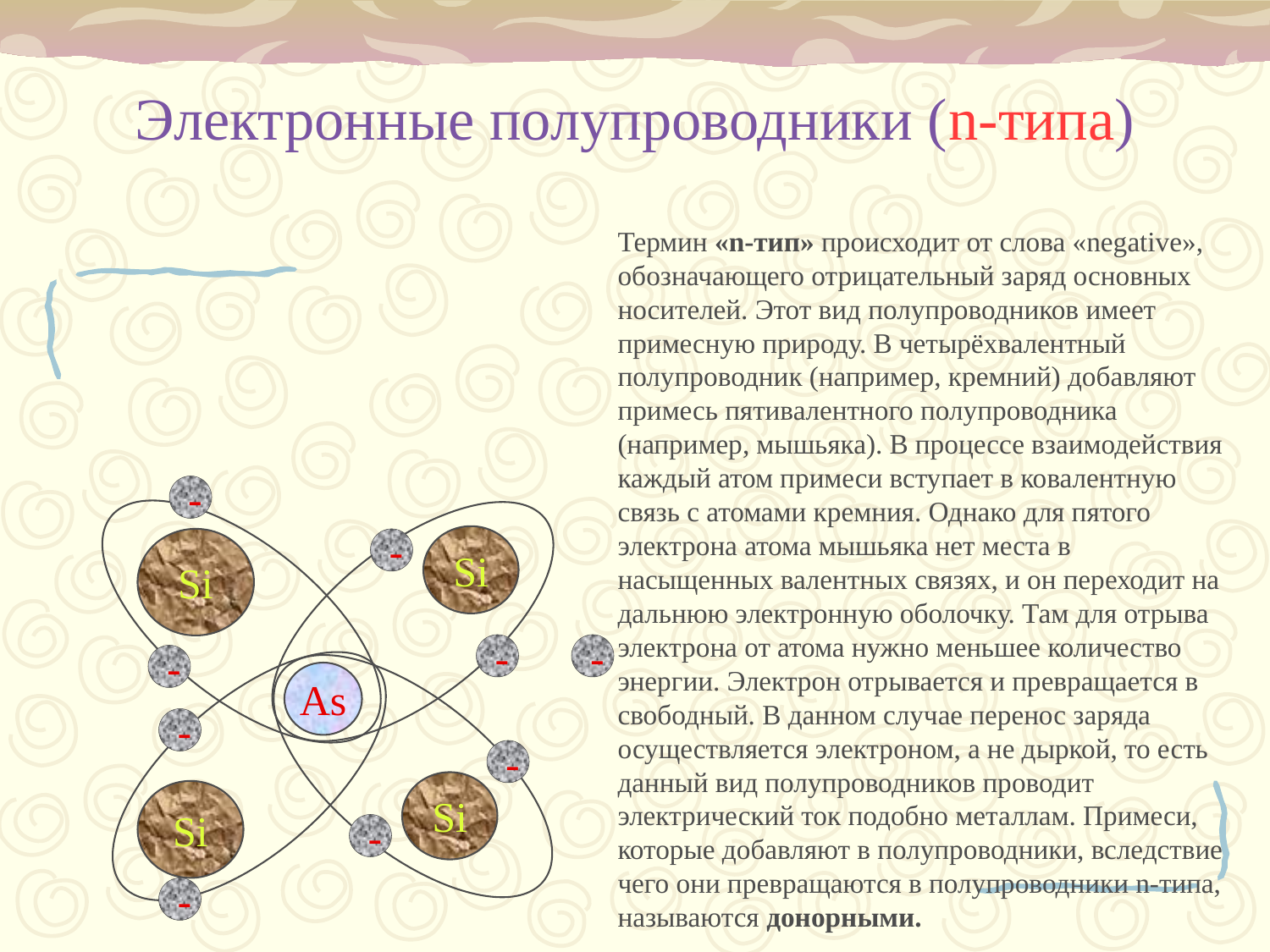

# Электронные полупроводники (n-типа)
Термин «n-тип» происходит от слова «negative», обозначающего отрицательный заряд основных носителей. Этот вид полупроводников имеет примесную природу. В четырёхвалентный полупроводник (например, кремний) добавляют примесь пятивалентного полупроводника (например, мышьяка). В процессе взаимодействия каждый атом примеси вступает в ковалентную связь с атомами кремния. Однако для пятого электрона атома мышьяка нет места в насыщенных валентных связях, и он переходит на дальнюю электронную оболочку. Там для отрыва электрона от атома нужно меньшее количество энергии. Электрон отрывается и превращается в свободный. В данном случае перенос заряда осуществляется электроном, а не дыркой, то есть данный вид полупроводников проводит электрический ток подобно металлам. Примеси, которые добавляют в полупроводники, вследствие чего они превращаются в полупроводники n-типа, называются донорными.

-
Si
Si
-

-
-
-
As
-
-
Si
Si
-
-